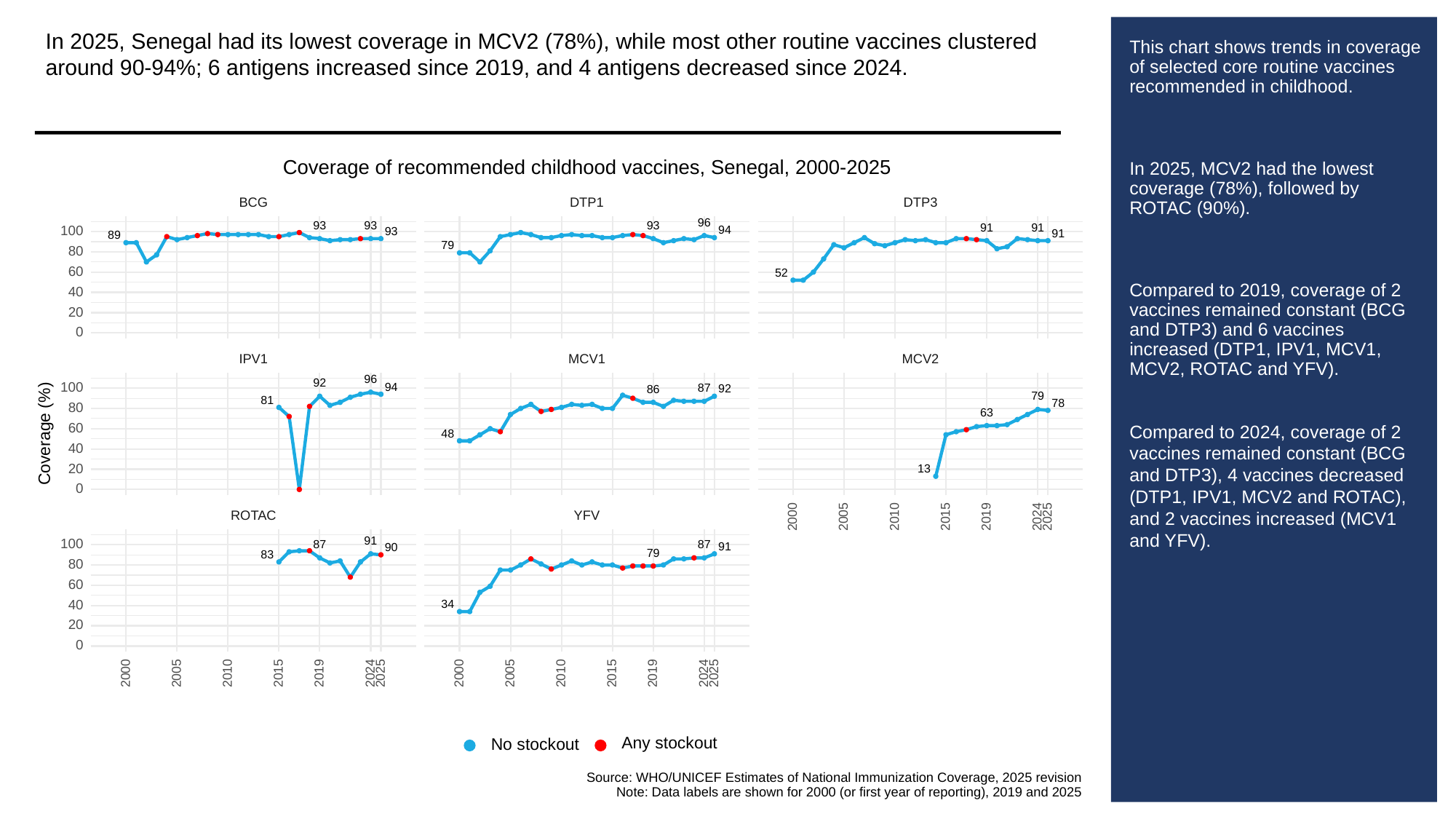

In 2025, Senegal had its lowest coverage in MCV2 (78%), while most other routine vaccines clustered around 90-94%; 6 antigens increased since 2019, and 4 antigens decreased since 2024.
# This chart shows trends in coverage of selected core routine vaccines recommended in childhood.

In 2025, MCV2 had the lowest coverage (78%), followed by ROTAC (90%).

Compared to 2019, coverage of 2 vaccines remained constant (BCG and DTP3) and 6 vaccines increased (DTP1, IPV1, MCV1, MCV2, ROTAC and YFV).

Compared to 2024, coverage of 2 vaccines remained constant (BCG and DTP3), 4 vaccines decreased (DTP1, IPV1, MCV2 and ROTAC), and 2 vaccines increased (MCV1 and YFV).

Coverage of recommended childhood vaccines, Senegal, 2000-2025
BCG
DTP3
DTP1

96

93
93
93
91
91
100
94
93
91

89

79

80

60
52

40

20

0

MCV1
MCV2
IPV1

96

92
100
94
87
92
86

79

81

78

80

63

60

Coverage (%)

48

40

20
13

0

ROTAC
YFV
2000
2005
2010
2015
2019
2024
2025

91
100
87
87
91
90

79

83

80

60

40
34

20

0

2000
2005
2010
2015
2019
2024
2025
2000
2005
2010
2015
2019
2024
2025
Any stockout
No stockout

Source: WHO/UNICEF Estimates of National Immunization Coverage, 2025 revision
Note: Data labels are shown for 2000 (or first year of reporting), 2019 and 2025